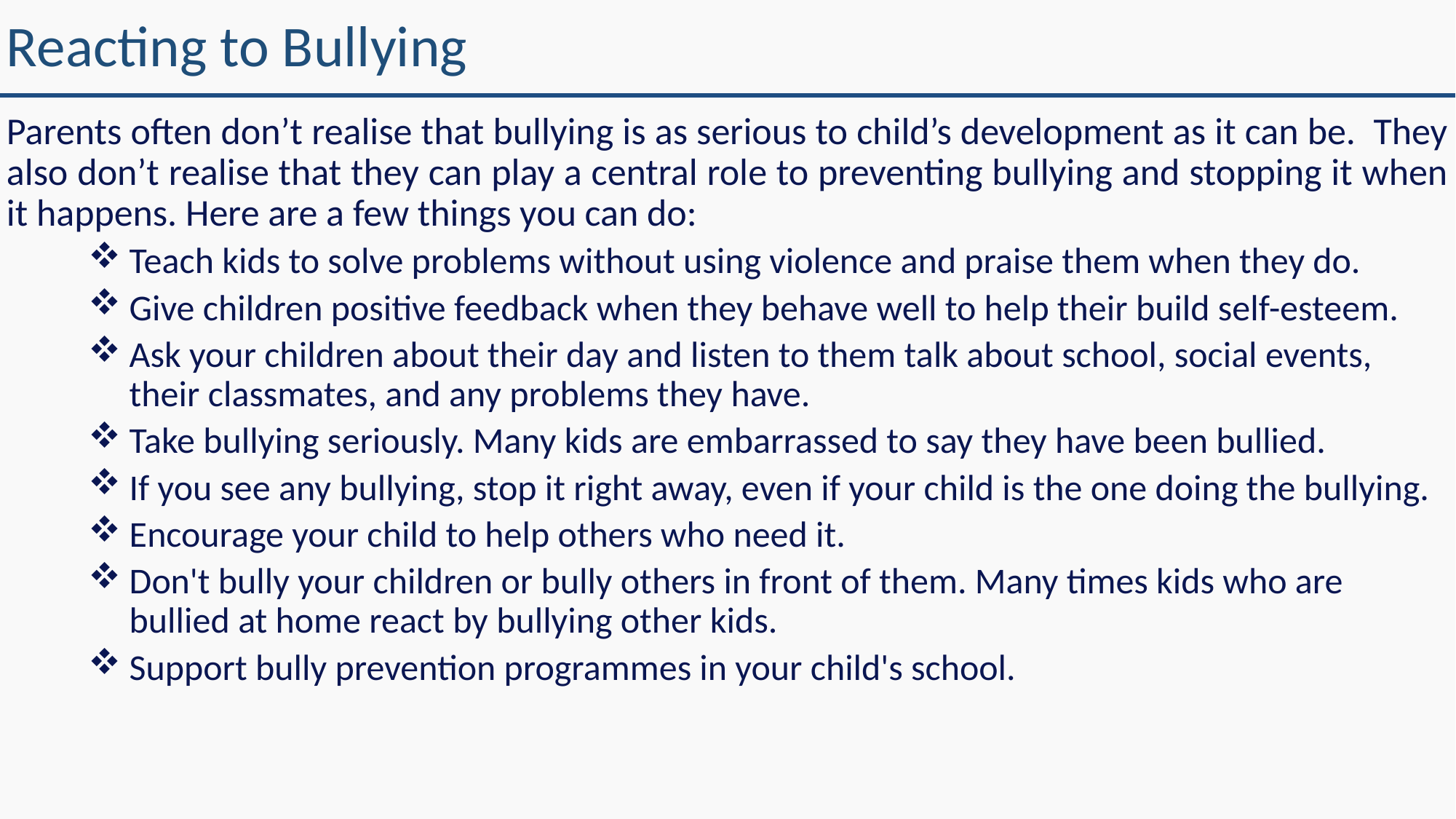

# Reacting to Bullying
Parents often don’t realise that bullying is as serious to child’s development as it can be.  They also don’t realise that they can play a central role to preventing bullying and stopping it when it happens. Here are a few things you can do:
Teach kids to solve problems without using violence and praise them when they do.
Give children positive feedback when they behave well to help their build self-esteem.
Ask your children about their day and listen to them talk about school, social events, their classmates, and any problems they have.
Take bullying seriously. Many kids are embarrassed to say they have been bullied.
If you see any bullying, stop it right away, even if your child is the one doing the bullying.
Encourage your child to help others who need it.
Don't bully your children or bully others in front of them. Many times kids who are bullied at home react by bullying other kids.
Support bully prevention programmes in your child's school.